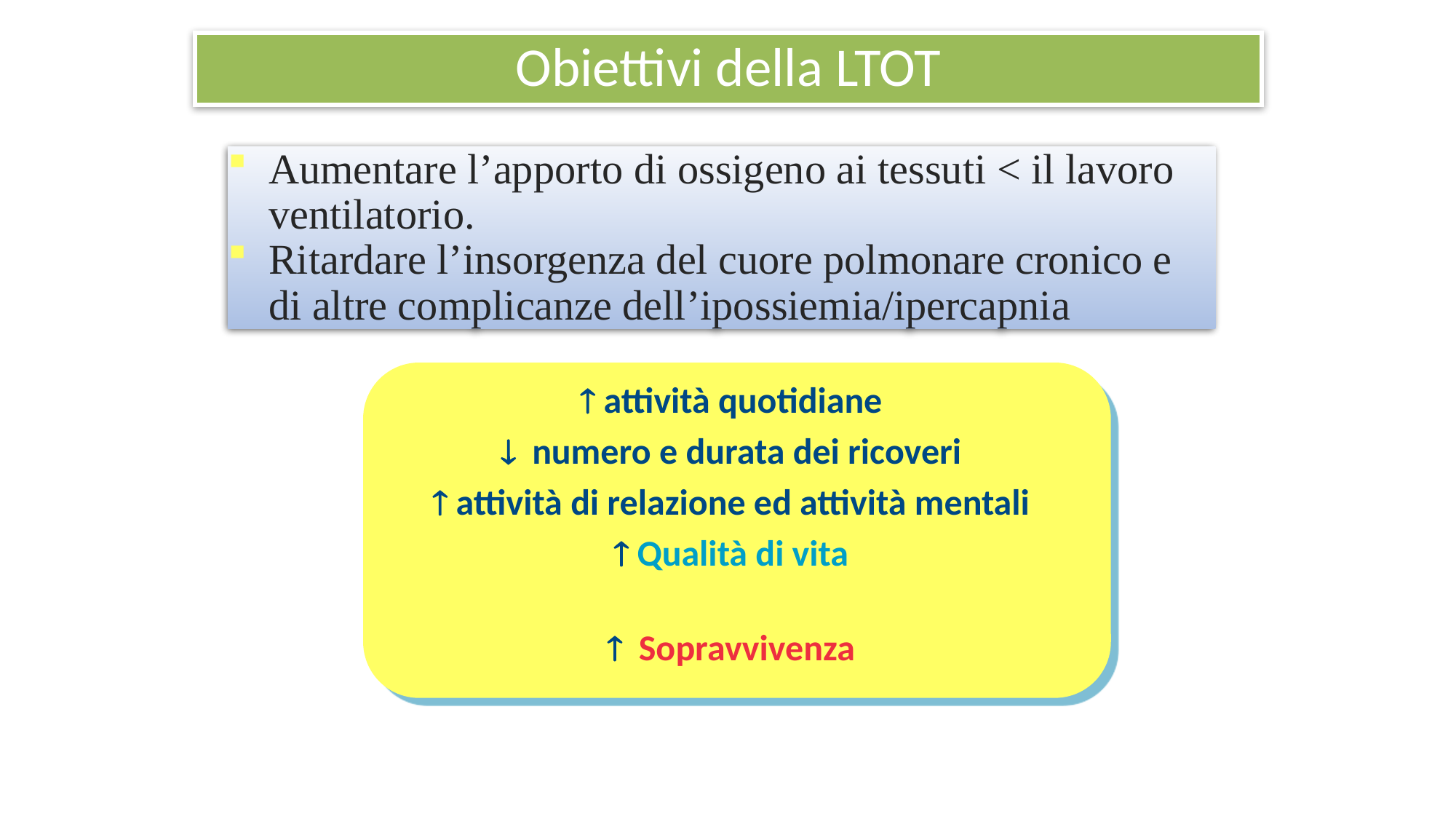

Obiettivi della LTOT
Aumentare l’apporto di ossigeno ai tessuti < il lavoro ventilatorio.
Ritardare l’insorgenza del cuore polmonare cronico e di altre complicanze dell’ipossiemia/ipercapnia

↑ attività quotidiane
↓  numero e durata dei ricoveri
↑ attività di relazione ed attività mentali
↑ Qualità di vita
↑  Sopravvivenza